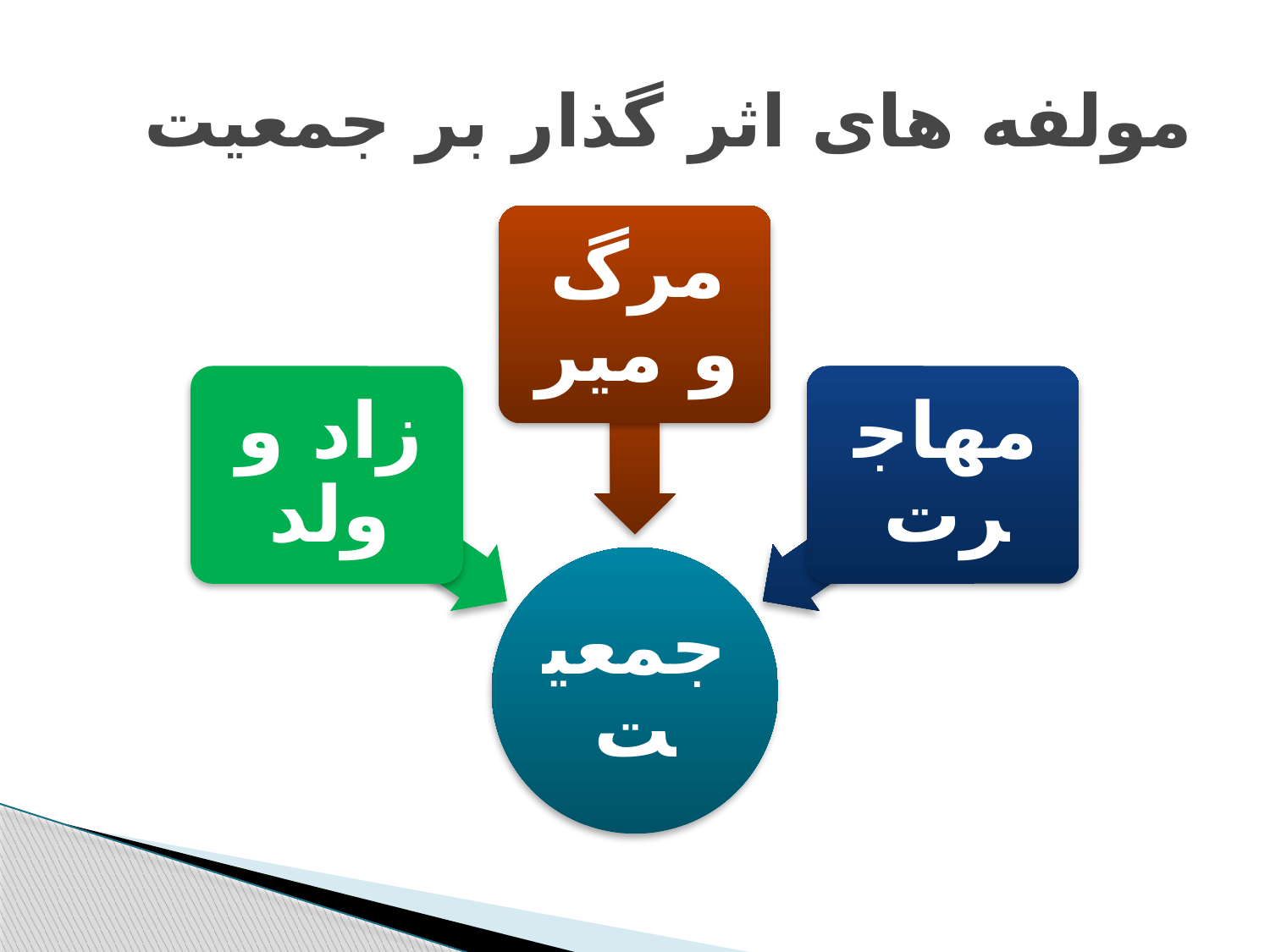

# مولفه های اثر گذار بر جمعیت
جمعيت
زاد و ولد
مرگ و میر
مهاجرت